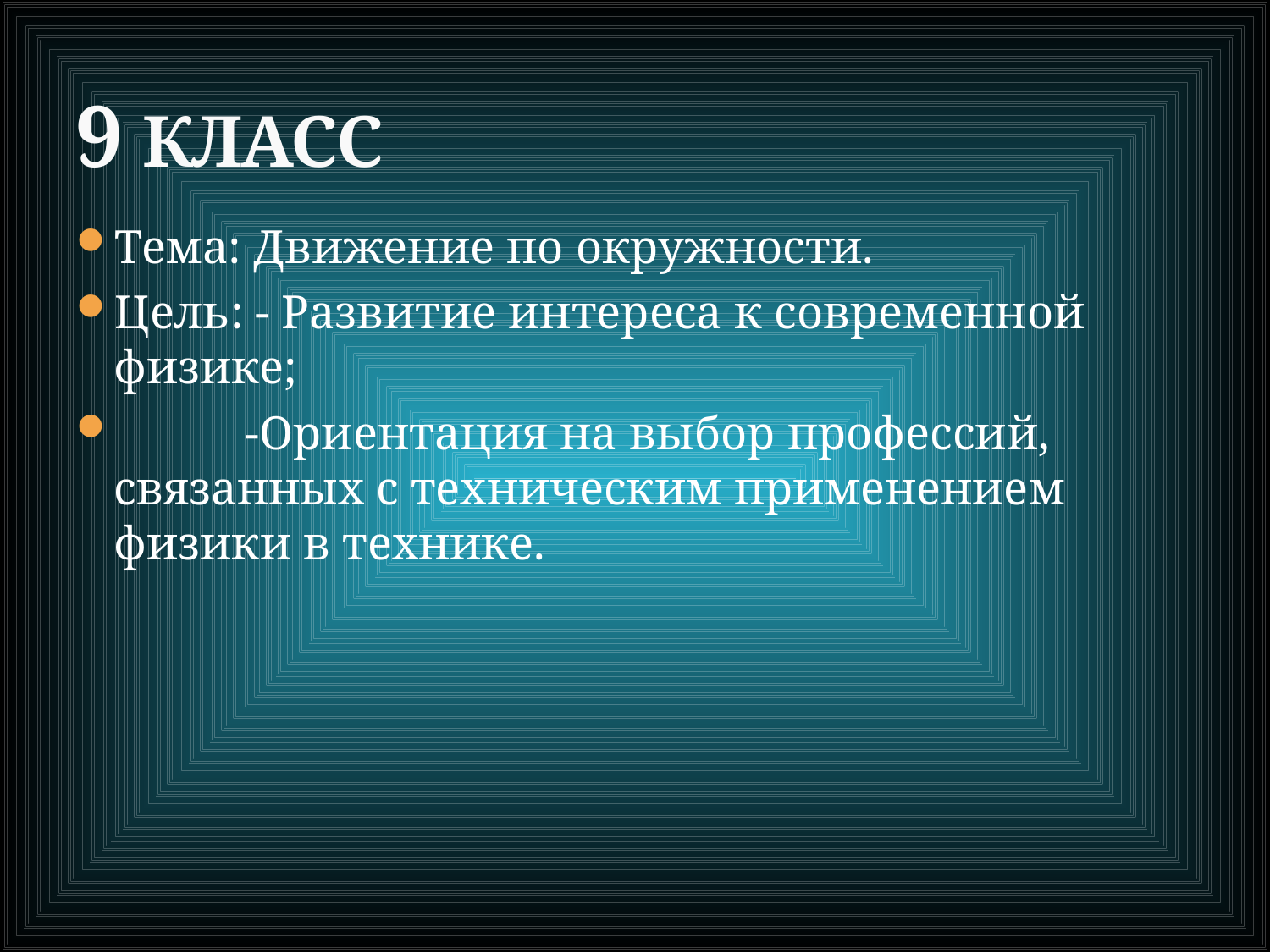

# 9 КЛАСС
Тема: Движение по окружности.
Цель: - Развитие интереса к современной физике;
           -Ориентация на выбор профессий, связанных с техническим применением физики в технике.